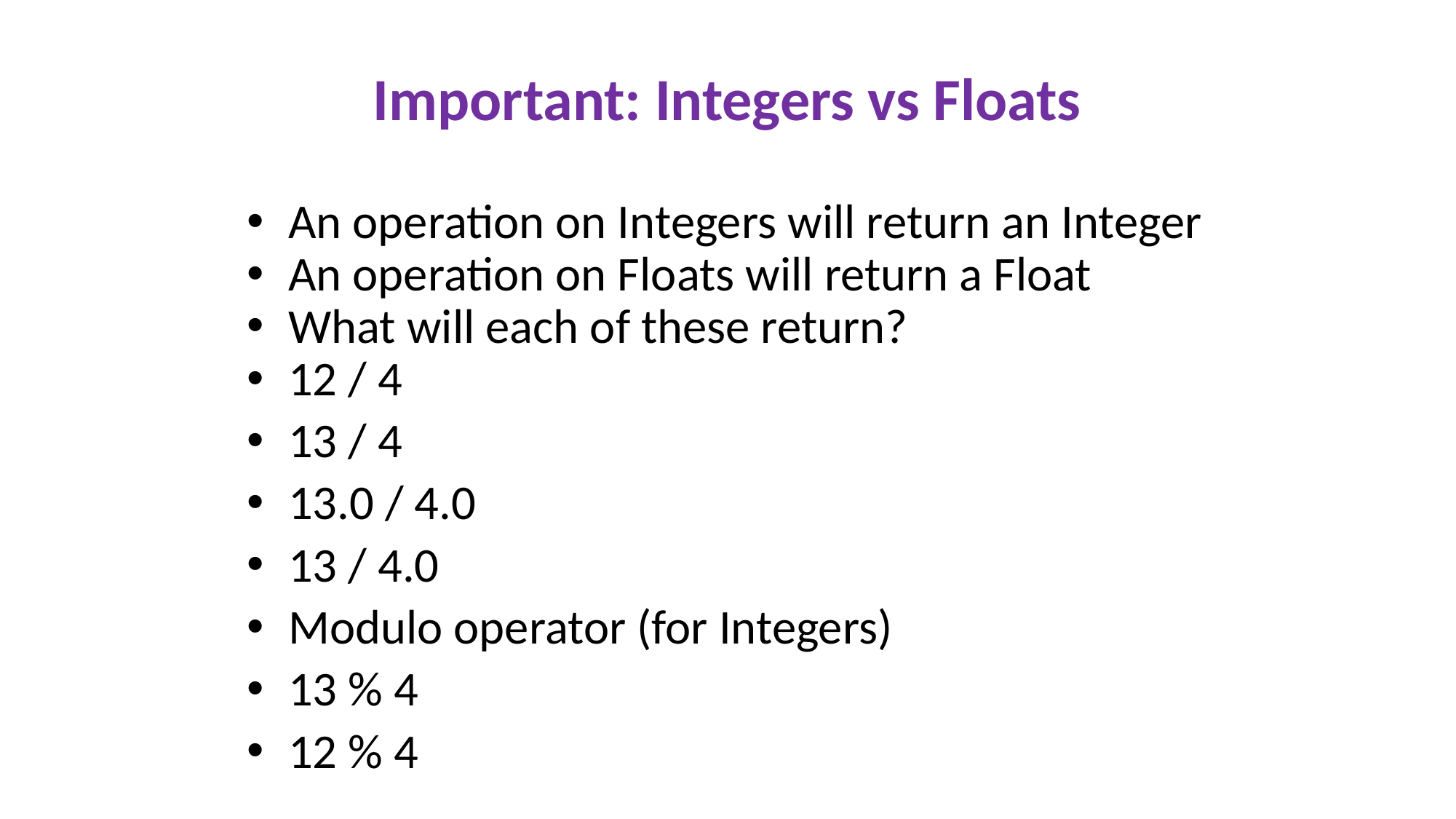

# Important: Integers vs Floats
An operation on Integers will return an Integer
An operation on Floats will return a Float
What will each of these return?
12 / 4
13 / 4
13.0 / 4.0
13 / 4.0
Modulo operator (for Integers)
13 % 4
12 % 4